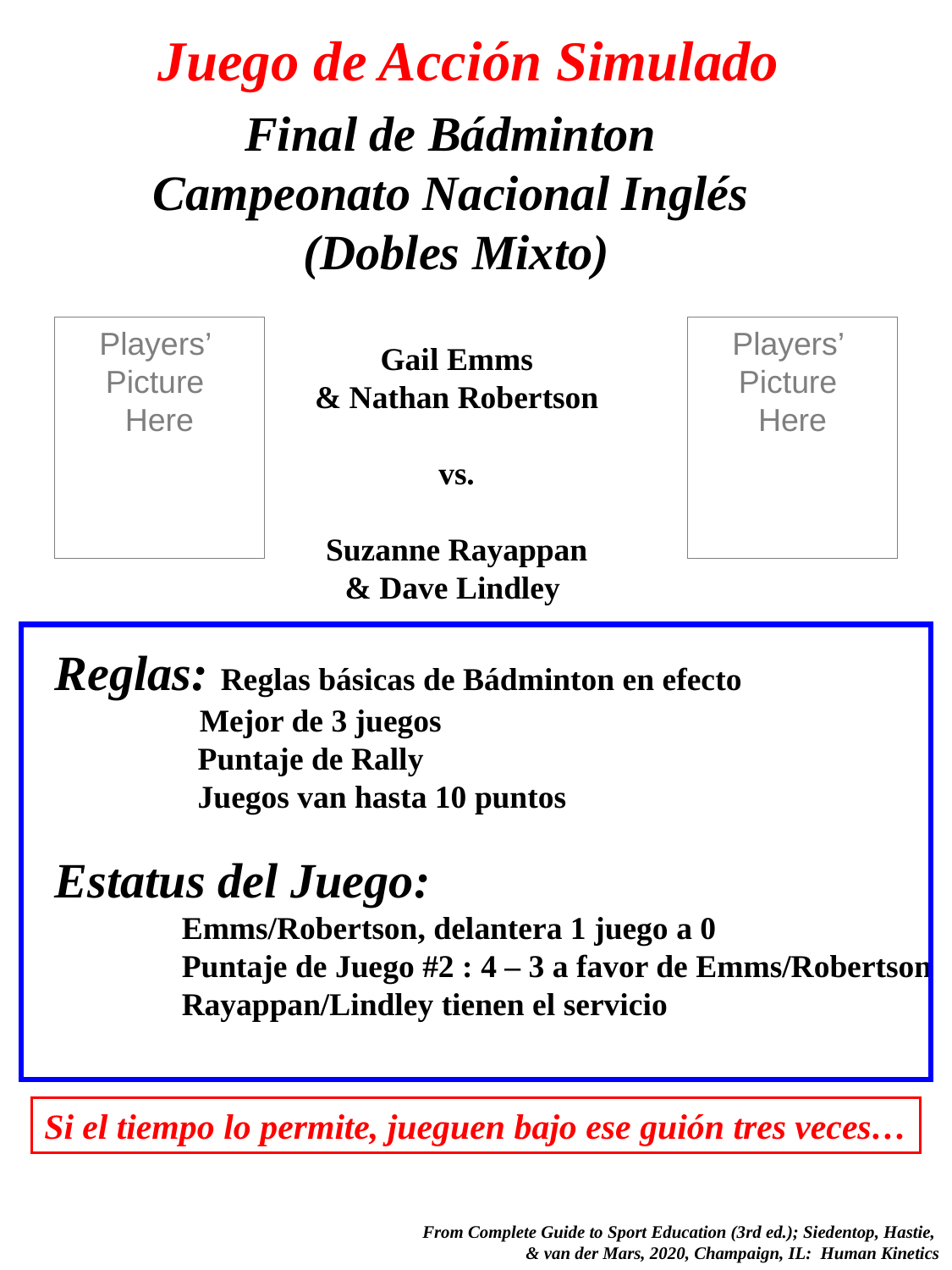

# Juego de Acción Simulado
Final de Bádminton
Campeonato Nacional Inglés
(Dobles Mixto)

Gail Emms
& Nathan Robertson

vs.

Suzanne Rayappan
& Dave Lindley
Players’
Picture
Here

Players’
Picture
Here

Reglas: Reglas básicas de Bádminton en efecto
                  Mejor de 3 juegos
	  Puntaje de Rally
	  Juegos van hasta 10 puntos

Estatus del Juego:
	Emms/Robertson, delantera 1 juego a 0
	Puntaje de Juego #2 : 4 – 3 a favor de Emms/Robertson
	Rayappan/Lindley tienen el servicio

Si el tiempo lo permite, jueguen bajo ese guión tres veces…
 From Complete Guide to Sport Education (3rd ed.); Siedentop, Hastie,
& van der Mars, 2020, Champaign, IL:  Human Kinetics